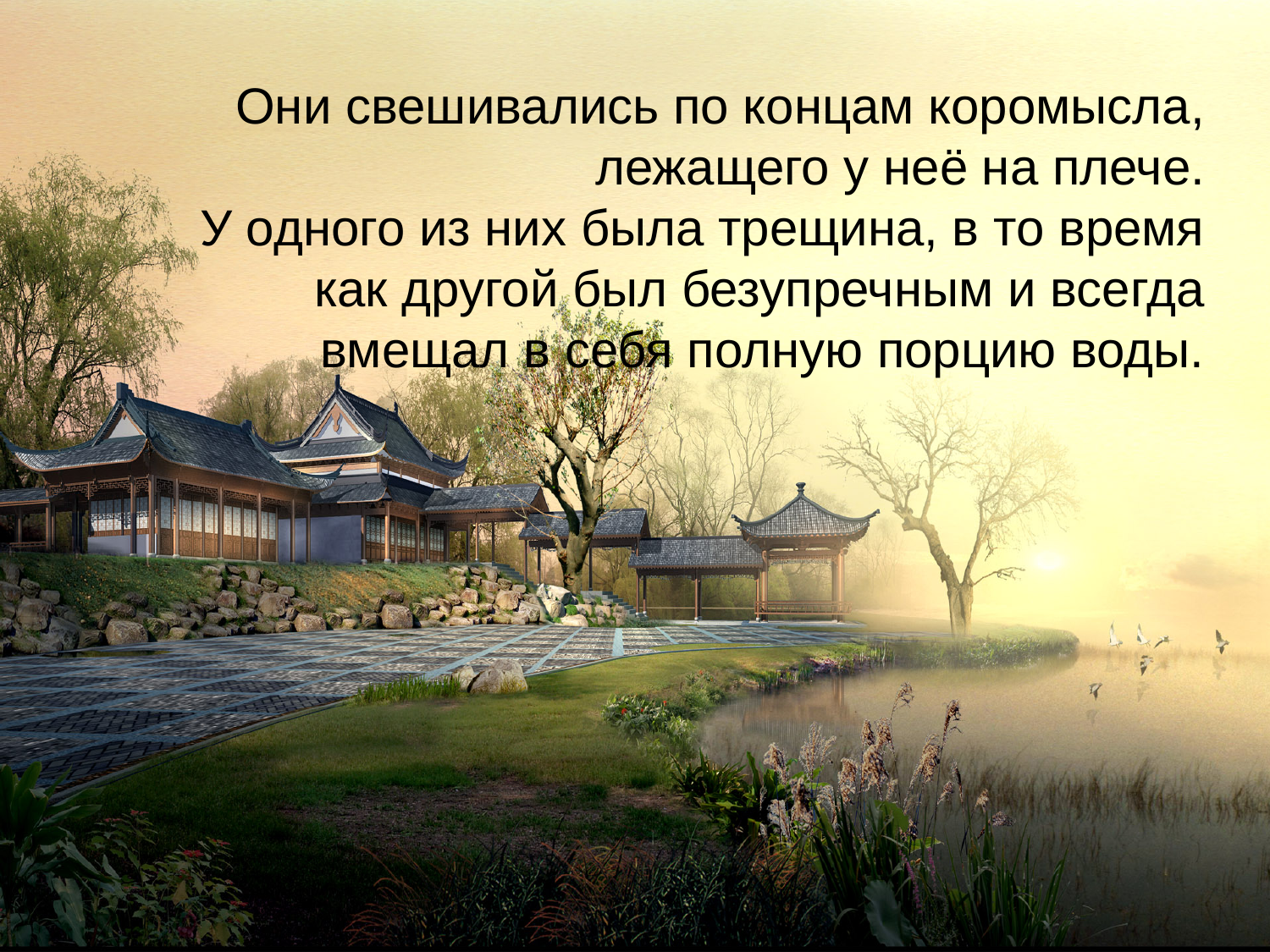

# Они свешивались по концам коромысла, лежащего у неё на плече. У одного из них была трещина, в то время как другой был безупречным и всегда вмещал в себя полную порцию воды.